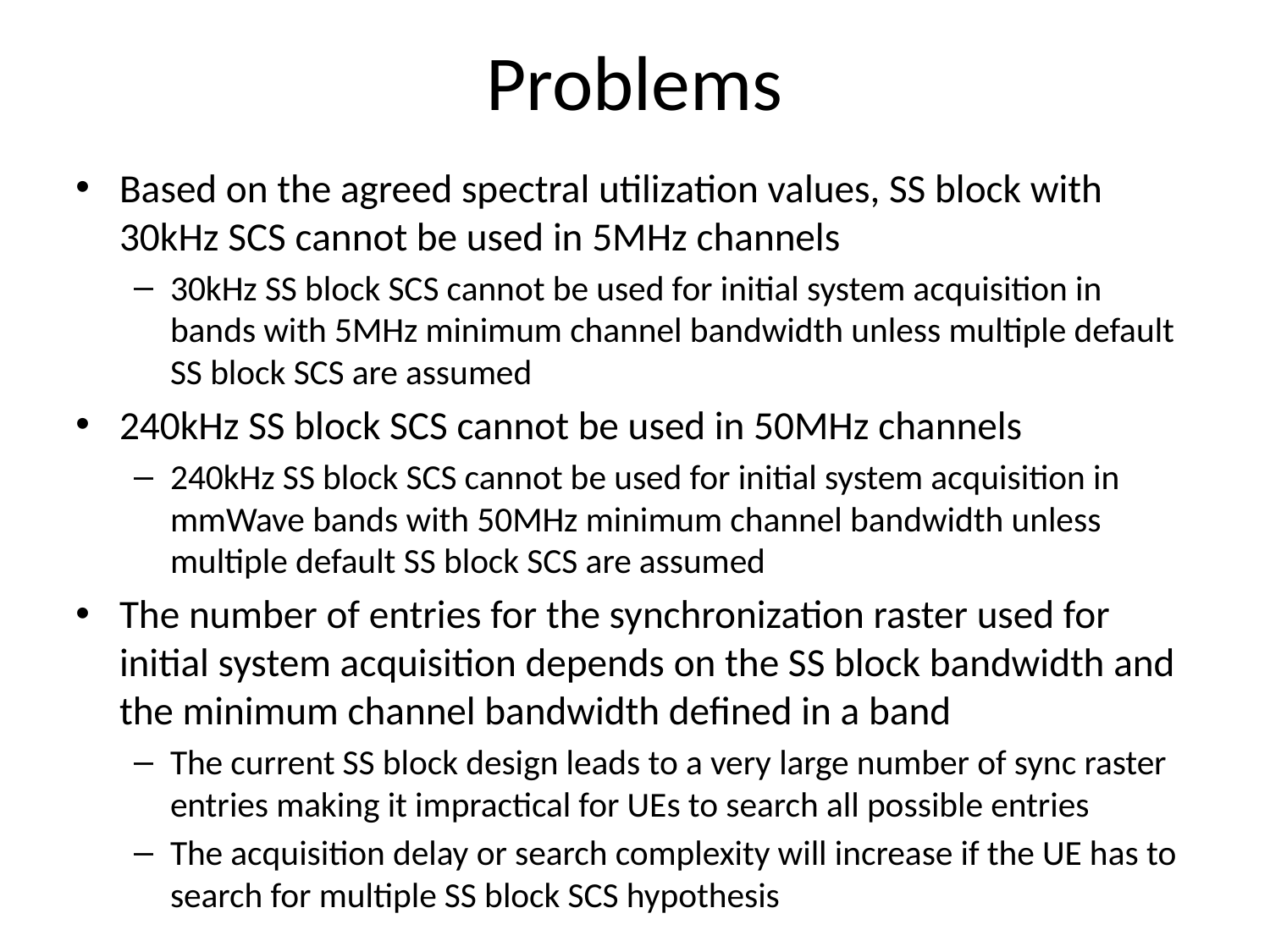

# Problems
Based on the agreed spectral utilization values, SS block with 30kHz SCS cannot be used in 5MHz channels
30kHz SS block SCS cannot be used for initial system acquisition in bands with 5MHz minimum channel bandwidth unless multiple default SS block SCS are assumed
240kHz SS block SCS cannot be used in 50MHz channels
240kHz SS block SCS cannot be used for initial system acquisition in mmWave bands with 50MHz minimum channel bandwidth unless multiple default SS block SCS are assumed
The number of entries for the synchronization raster used for initial system acquisition depends on the SS block bandwidth and the minimum channel bandwidth defined in a band
The current SS block design leads to a very large number of sync raster entries making it impractical for UEs to search all possible entries
The acquisition delay or search complexity will increase if the UE has to search for multiple SS block SCS hypothesis